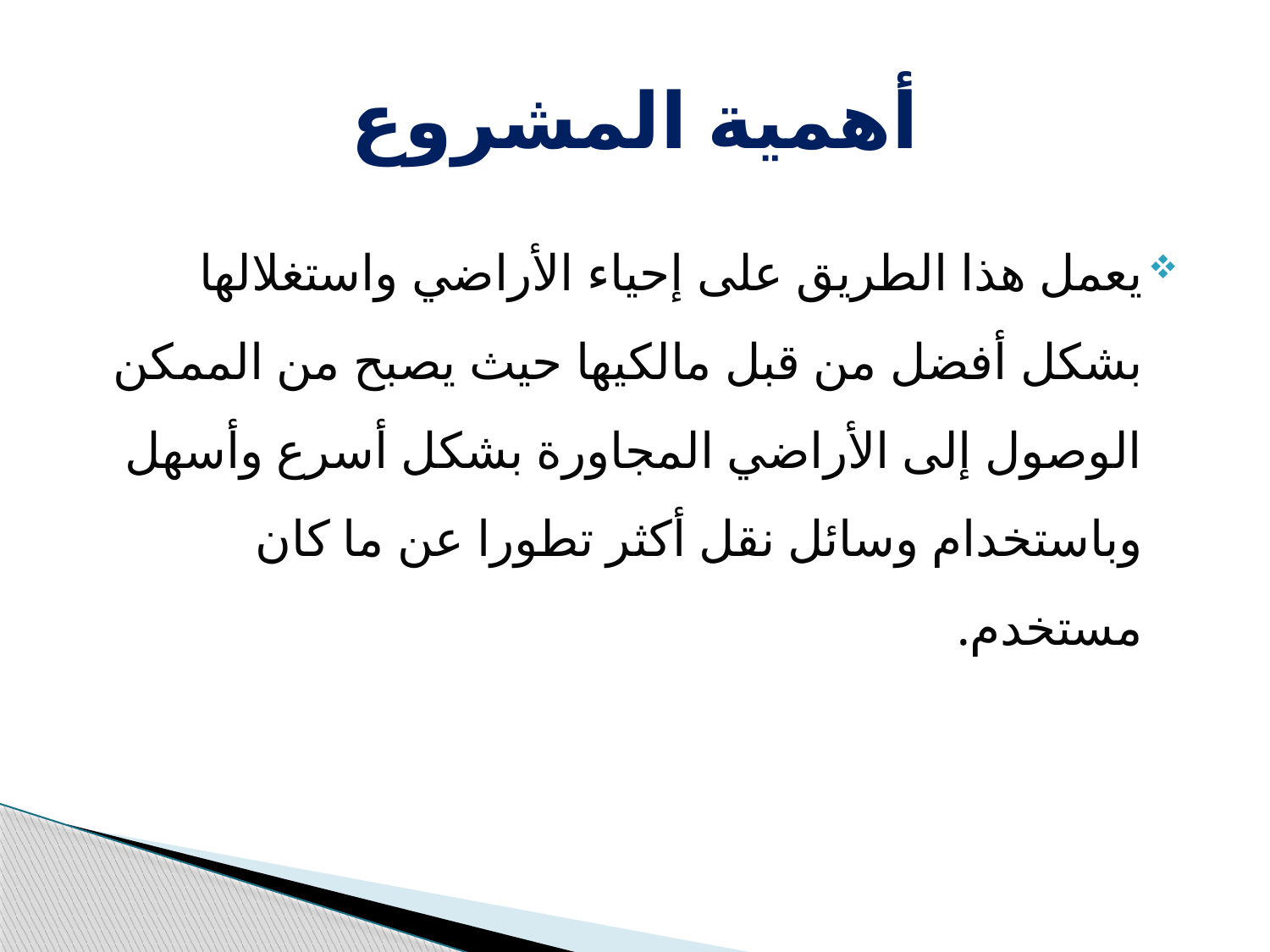

# أهمية المشروع
يعمل هذا الطريق على إحياء الأراضي واستغلالها بشكل أفضل من قبل مالكيها حيث يصبح من الممكن الوصول إلى الأراضي المجاورة بشكل أسرع وأسهل وباستخدام وسائل نقل أكثر تطورا عن ما كان مستخدم.